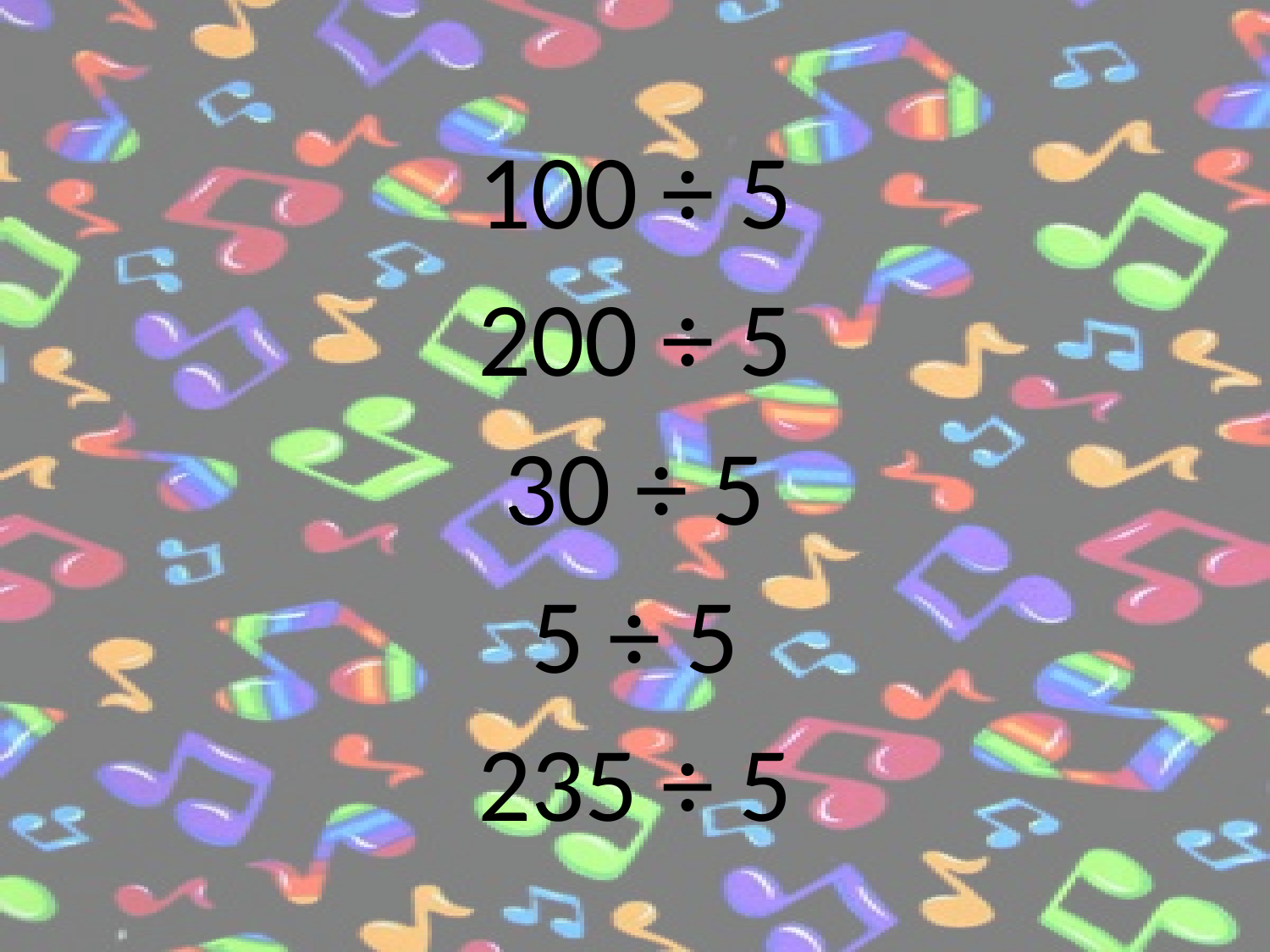

100 ÷ 5
200 ÷ 5
30 ÷ 5
5 ÷ 5
235 ÷ 5